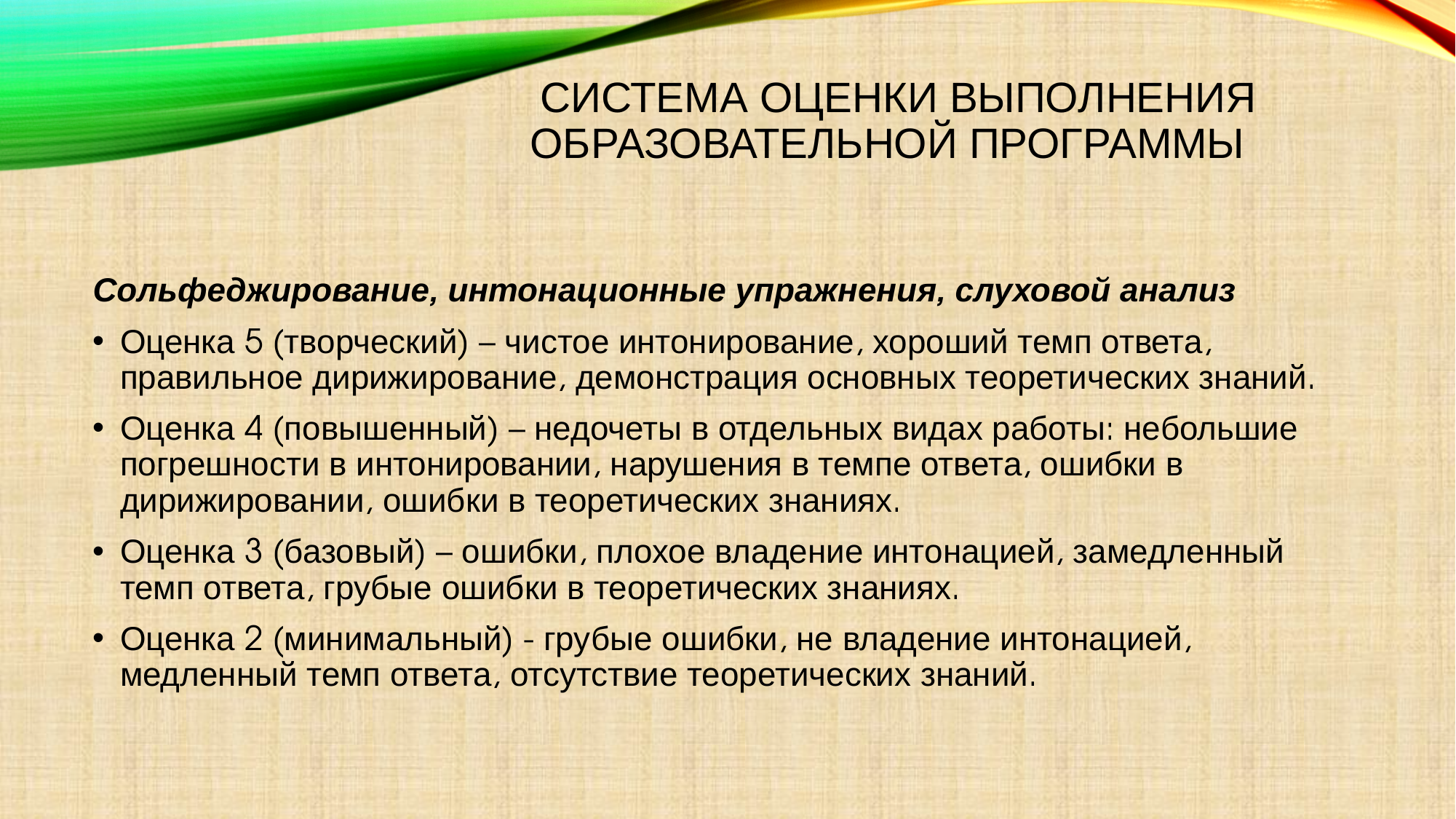

# Система оценки выполнения образовательной программы
Сольфеджирование, интонационные упражнения, слуховой анализ
Оценка 5 (творческий) – чистое интонирование, хороший темп ответа, правильное дирижирование, демонстрация основных теоретических знаний.
Оценка 4 (повышенный) – недочеты в отдельных видах работы: небольшие погрешности в интонировании, нарушения в темпе ответа, ошибки в дирижировании, ошибки в теоретических знаниях.
Оценка 3 (базовый) – ошибки, плохое владение интонацией, замедленный темп ответа, грубые ошибки в теоретических знаниях.
Оценка 2 (минимальный) - грубые ошибки, не владение интонацией, медленный темп ответа, отсутствие теоретических знаний.